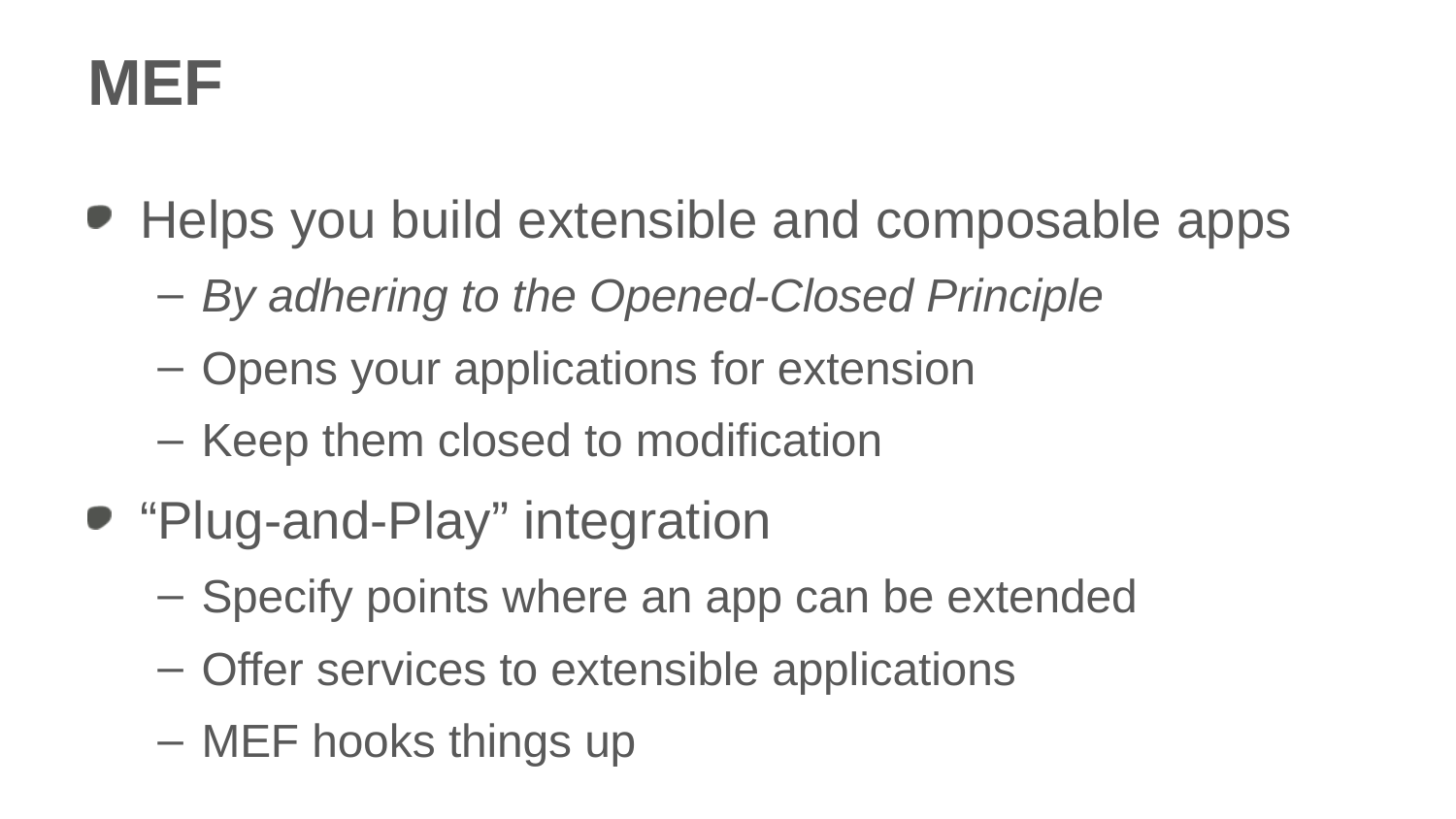

# MEF
Helps you build extensible and composable apps
By adhering to the Opened-Closed Principle
Opens your applications for extension
Keep them closed to modification
“Plug-and-Play” integration
Specify points where an app can be extended
Offer services to extensible applications
MEF hooks things up